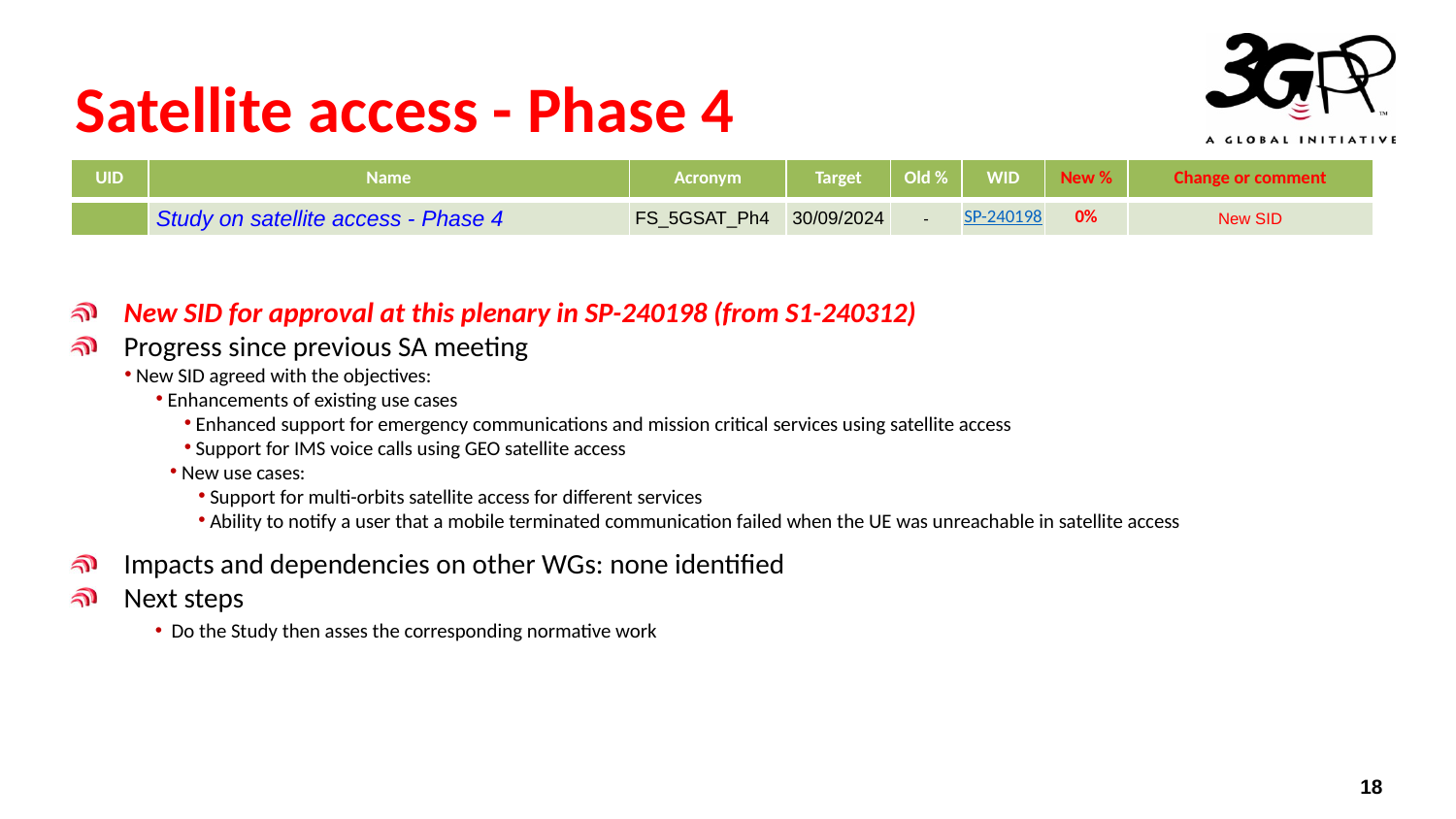

# Satellite access - Phase 4
| UID | Name | Acronym | Target | Old % | WID | New % | Change or comment |
| --- | --- | --- | --- | --- | --- | --- | --- |
|  | Study on satellite access - Phase 4 | FS\_5GSAT\_Ph4 | 30/09/2024 | - | SP-240198 | 0% | New SID |
New SID for approval at this plenary in SP-240198 (from S1-240312)
Progress since previous SA meeting
 New SID agreed with the objectives:
 Enhancements of existing use cases
 Enhanced support for emergency communications and mission critical services using satellite access
 Support for IMS voice calls using GEO satellite access
 New use cases:
 Support for multi-orbits satellite access for different services
 Ability to notify a user that a mobile terminated communication failed when the UE was unreachable in satellite access

Impacts and dependencies on other WGs: none identified
Next steps
  Do the Study then asses the corresponding normative work